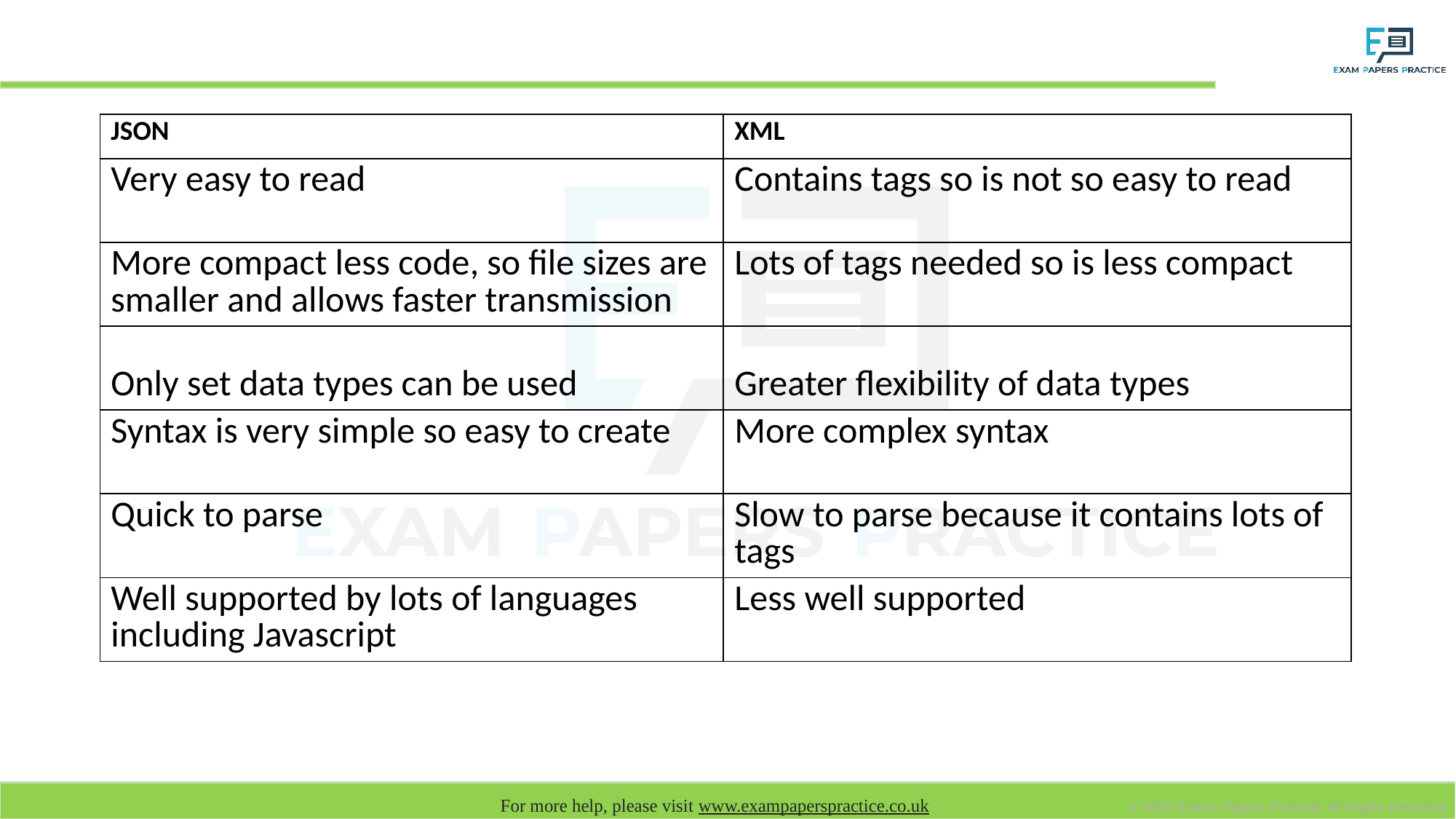

# JSON versus XML
| JSON | XML |
| --- | --- |
| Very easy to read | Contains tags so is not so easy to read |
| More compact less code, so file sizes are smaller and allows faster transmission | Lots of tags needed so is less compact |
| Only set data types can be used | Greater flexibility of data types |
| Syntax is very simple so easy to create | More complex syntax |
| Quick to parse | Slow to parse because it contains lots of tags |
| Well supported by lots of languages including Javascript | Less well supported |